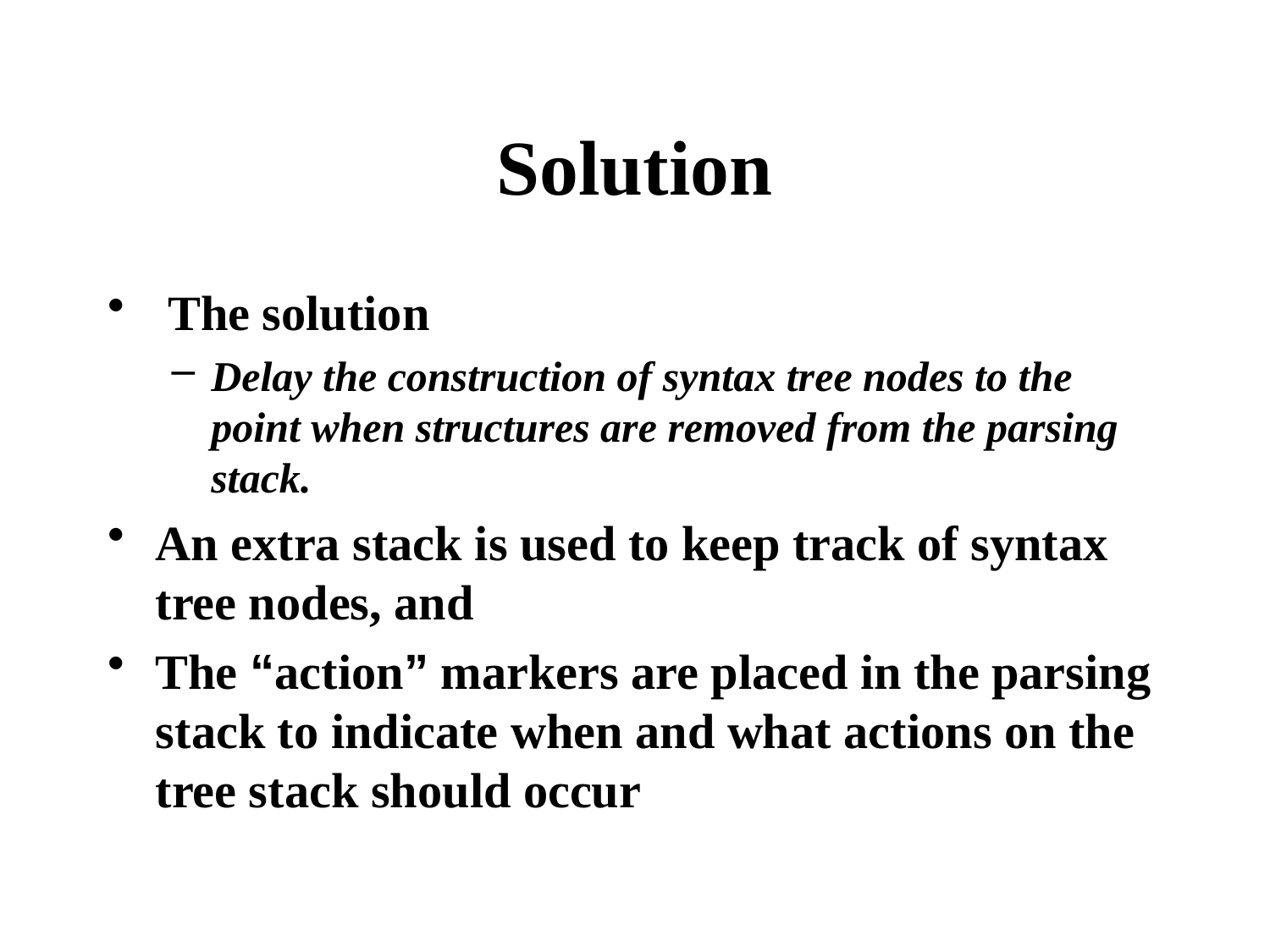

# Solution
 The solution
Delay the construction of syntax tree nodes to the point when structures are removed from the parsing stack.
An extra stack is used to keep track of syntax tree nodes, and
The “action” markers are placed in the parsing stack to indicate when and what actions on the tree stack should occur